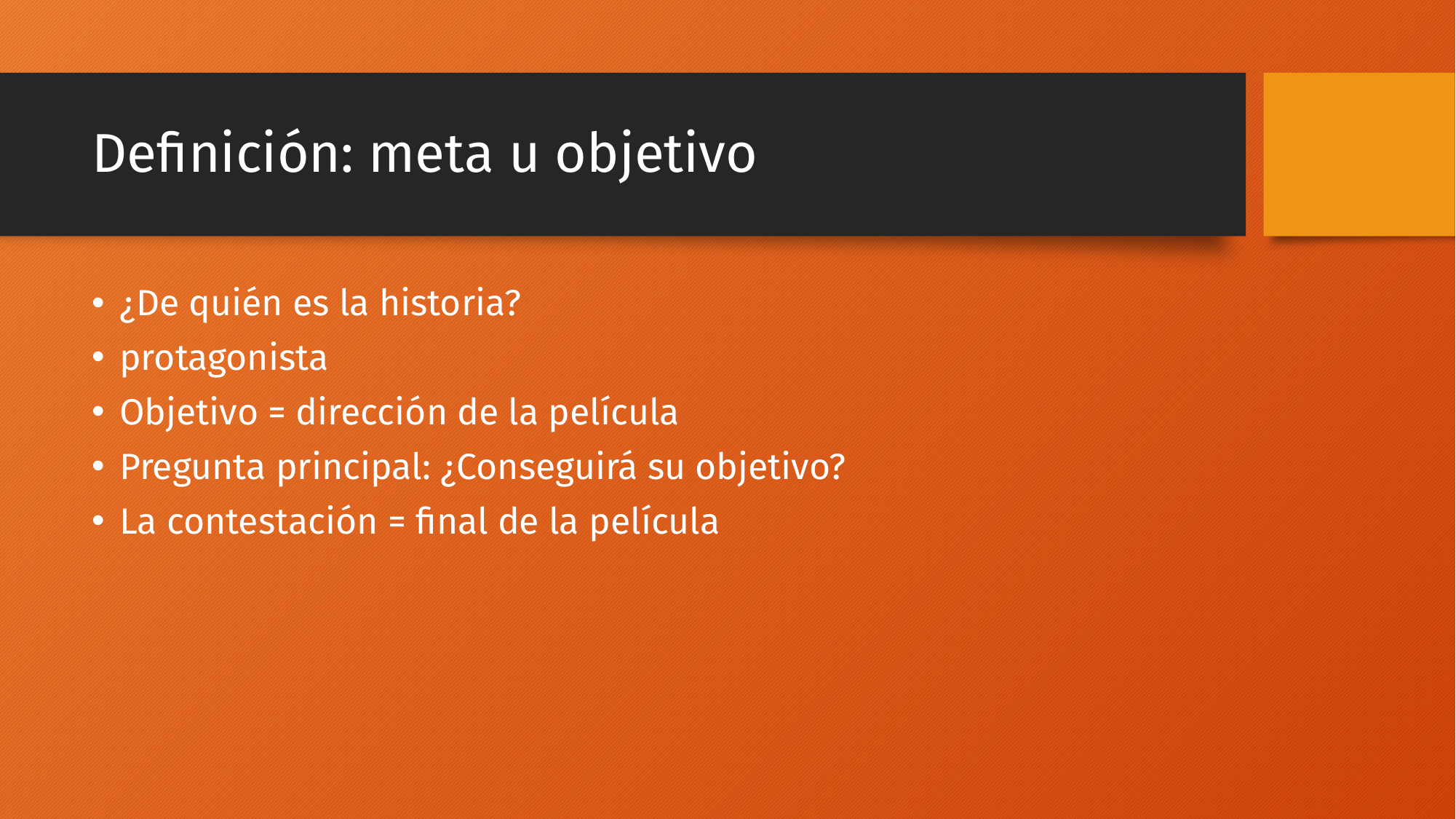

# Definición: meta u objetivo
¿De quién es la historia?
protagonista
Objetivo = dirección de la película
Pregunta principal: ¿Conseguirá su objetivo?
La contestación = final de la película